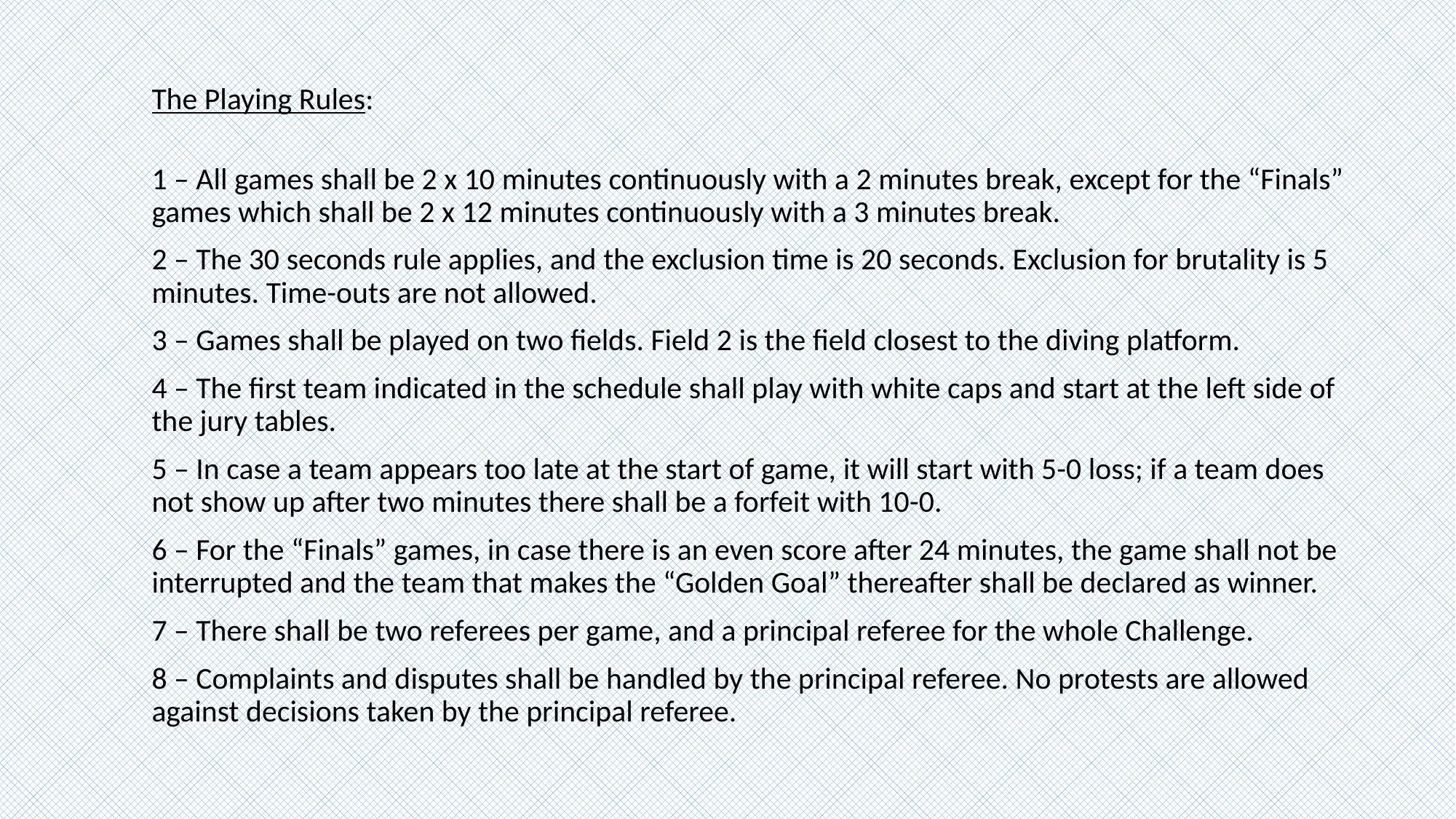

The Playing Rules:

1 – All games shall be 2 x 10 minutes continuously with a 2 minutes break, except for the “Finals” games which shall be 2 x 12 minutes continuously with a 3 minutes break.
2 – The 30 seconds rule applies, and the exclusion time is 20 seconds. Exclusion for brutality is 5 minutes. Time-outs are not allowed.
3 – Games shall be played on two fields. Field 2 is the field closest to the diving platform.
4 – The first team indicated in the schedule shall play with white caps and start at the left side of the jury tables.
5 – In case a team appears too late at the start of game, it will start with 5-0 loss; if a team does not show up after two minutes there shall be a forfeit with 10-0.
6 – For the “Finals” games, in case there is an even score after 24 minutes, the game shall not be interrupted and the team that makes the “Golden Goal” thereafter shall be declared as winner.
7 – There shall be two referees per game, and a principal referee for the whole Challenge.
8 – Complaints and disputes shall be handled by the principal referee. No protests are allowed against decisions taken by the principal referee.